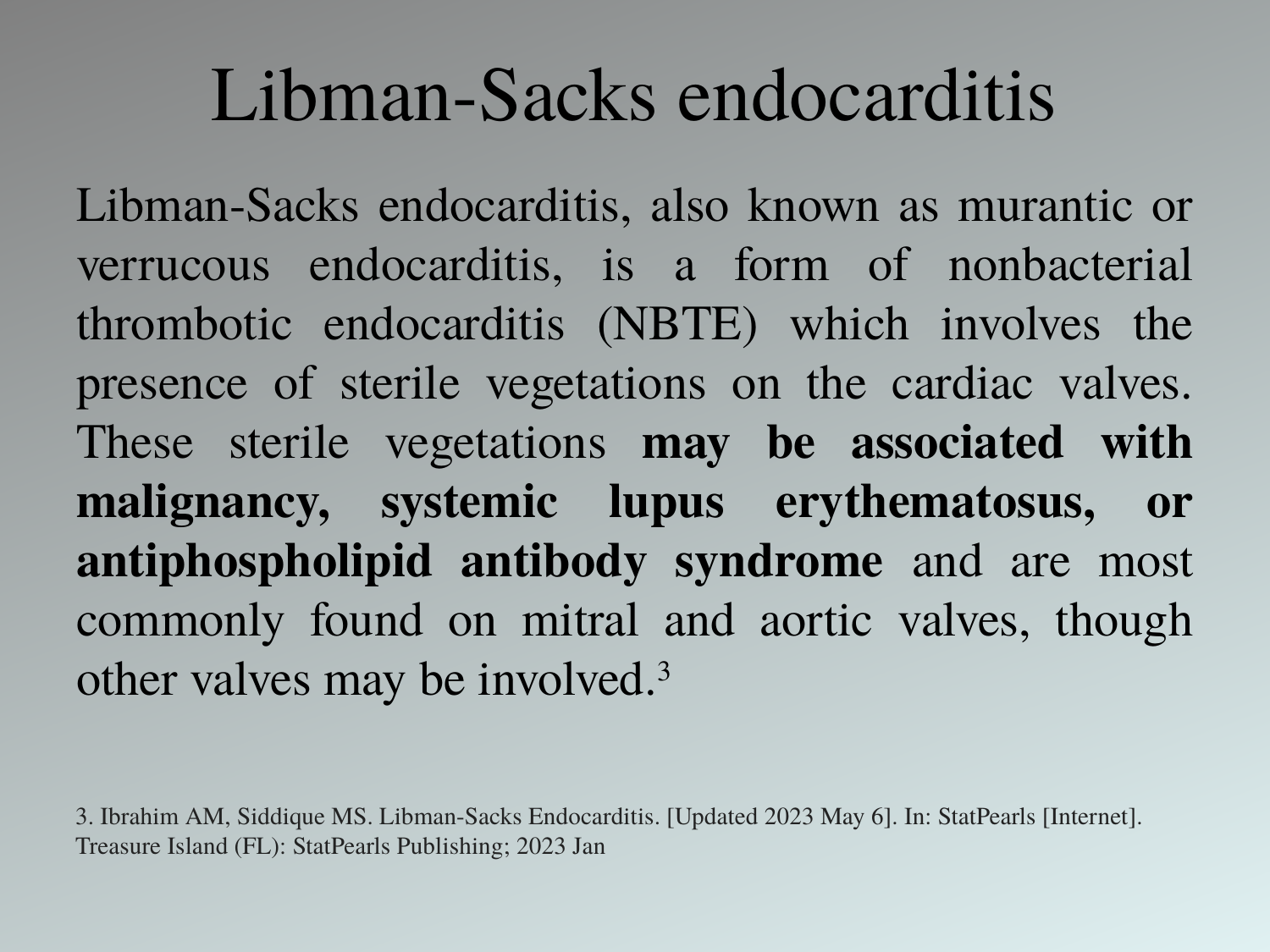

# Libman-Sacks endocarditis
Libman-Sacks endocarditis, also known as murantic or verrucous endocarditis, is a form of nonbacterial thrombotic endocarditis (NBTE) which involves the presence of sterile vegetations on the cardiac valves. These sterile vegetations may be associated with malignancy, systemic lupus erythematosus, or antiphospholipid antibody syndrome and are most commonly found on mitral and aortic valves, though other valves may be involved.3
3. Ibrahim AM, Siddique MS. Libman-Sacks Endocarditis. [Updated 2023 May 6]. In: StatPearls [Internet]. Treasure Island (FL): StatPearls Publishing; 2023 Jan